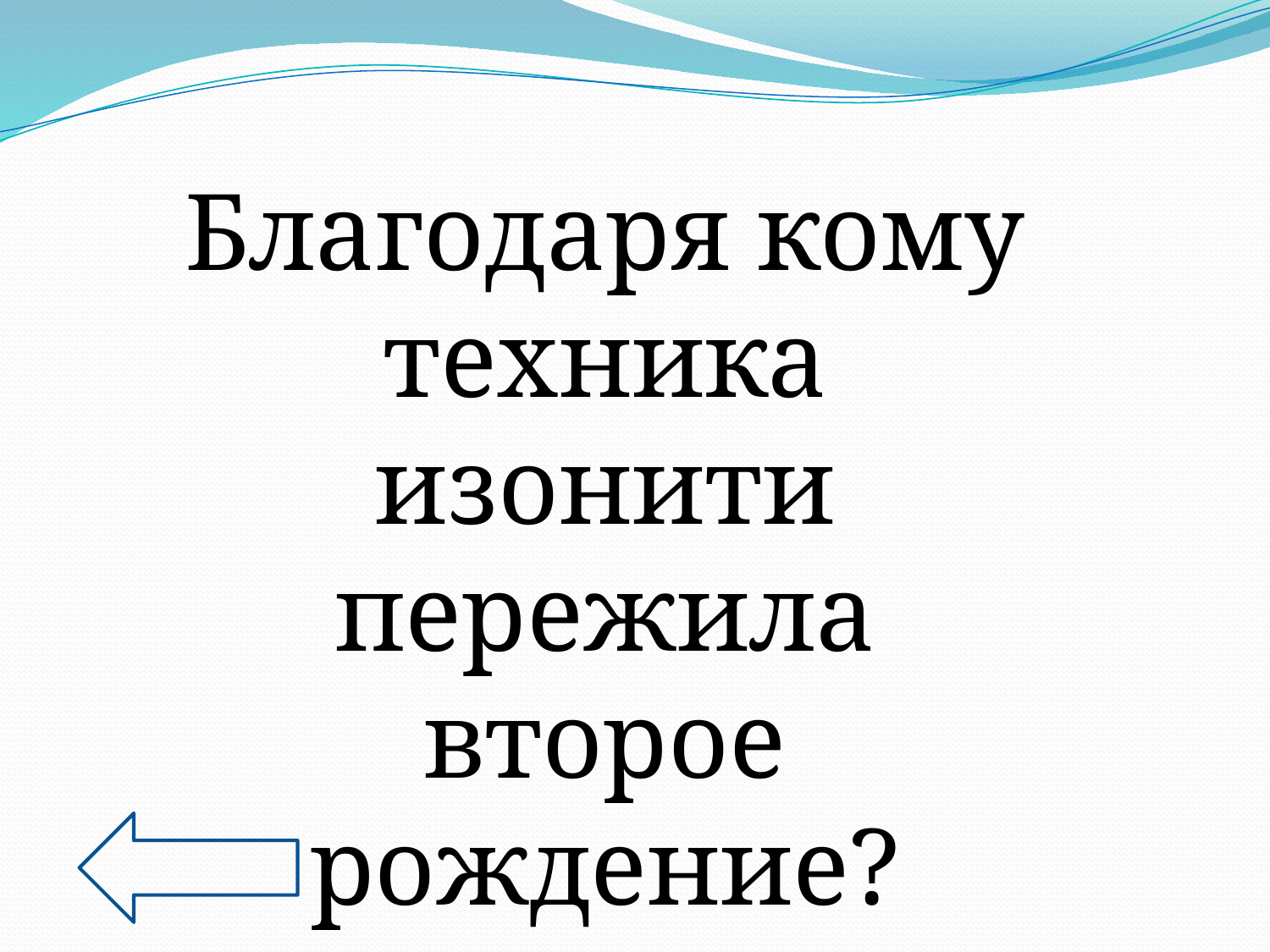

Благодаря кому техника изонити пережила второе рождение?